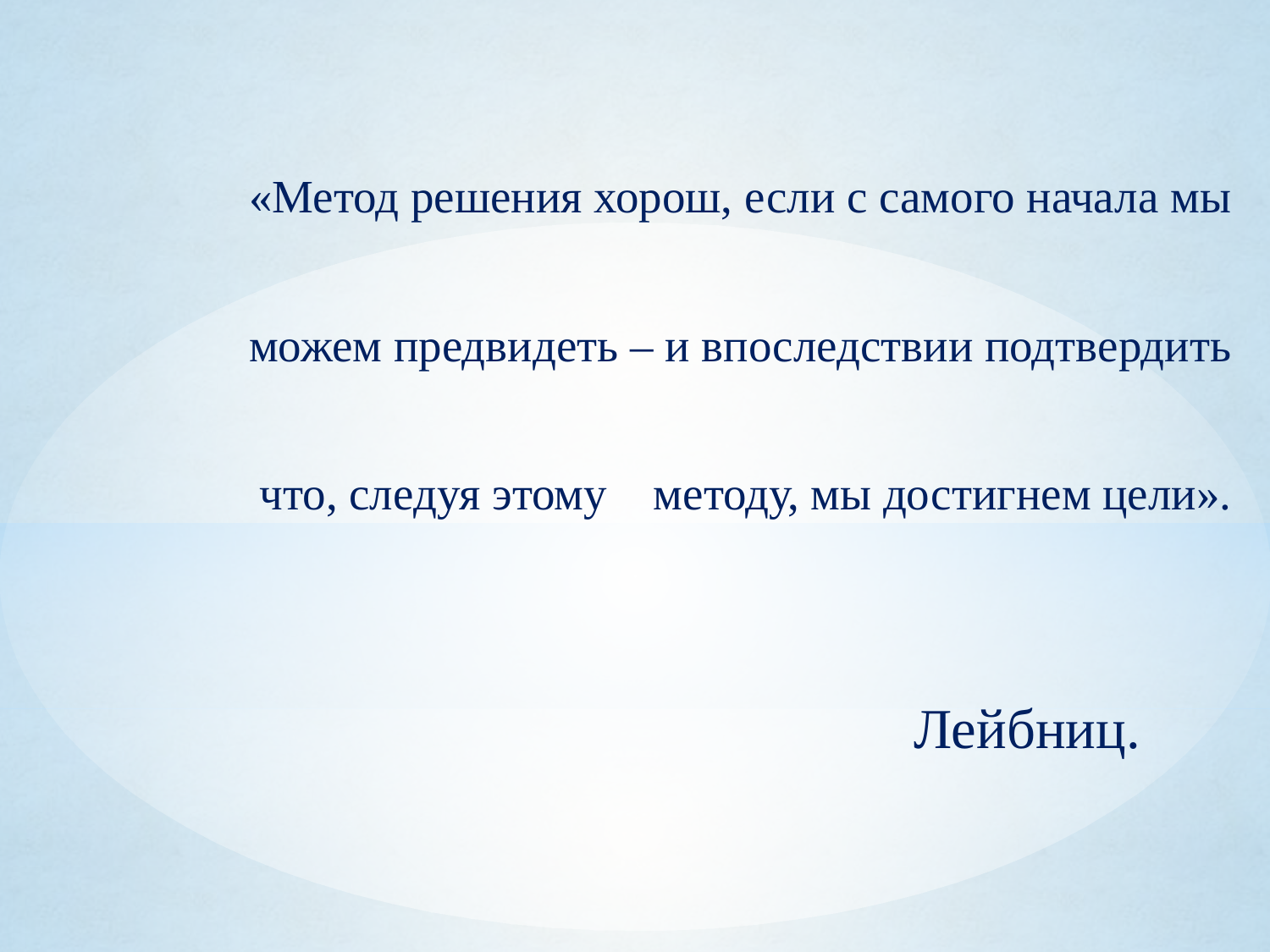

«Метод решения хорош, если с самого начала мы
можем предвидеть – и впоследствии подтвердить
            что, следуя этому    методу, мы достигнем цели».

# Лейбниц.